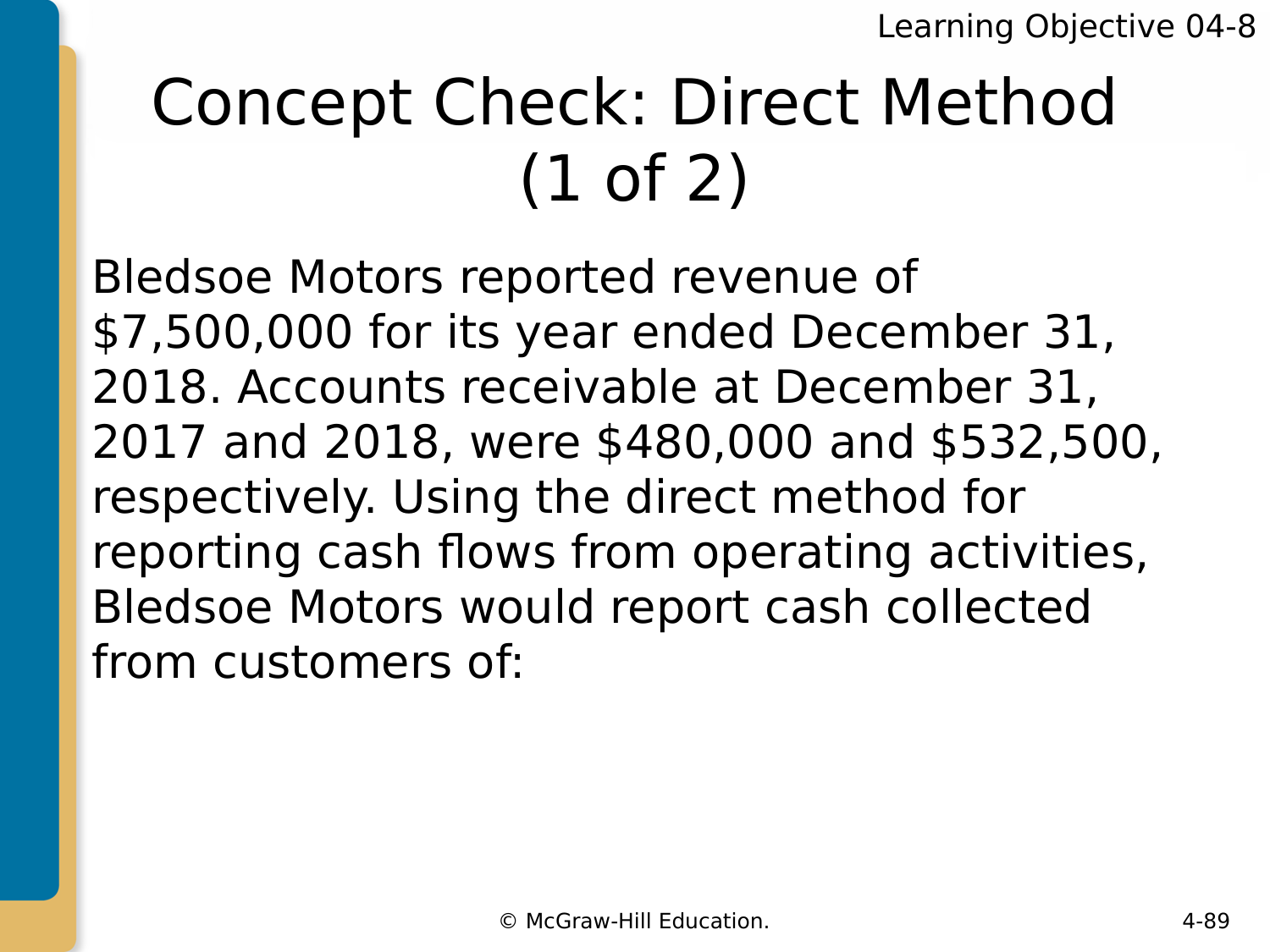

Learning Objective 04-8
# Concept Check: Direct Method (1 of 2)
Bledsoe Motors reported revenue of $7,500,000 for its year ended December 31, 2018. Accounts receivable at December 31, 2017 and 2018, were $480,000 and $532,500, respectively. Using the direct method for reporting cash flows from operating activities, Bledsoe Motors would report cash collected from customers of: